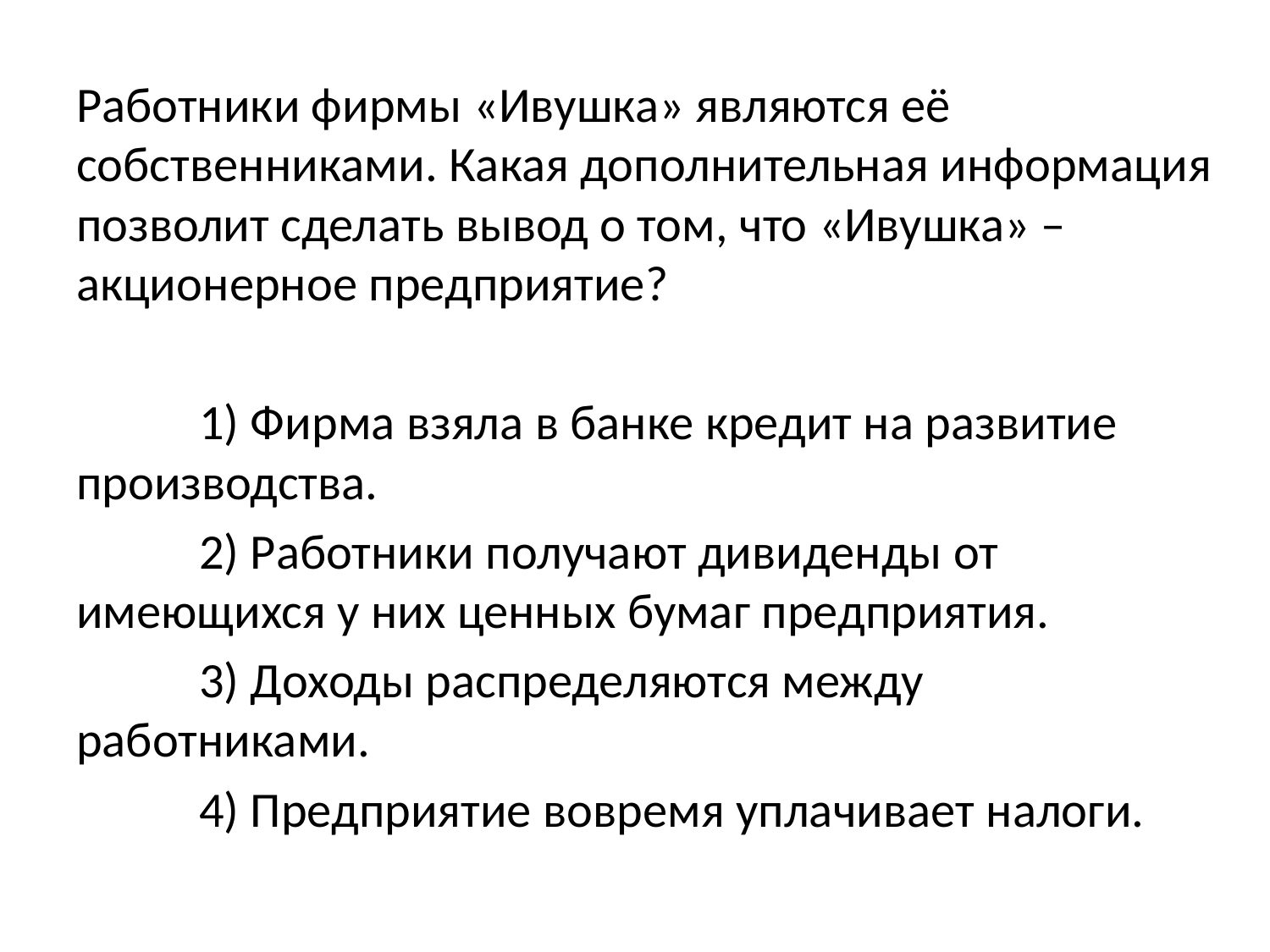

Работники фирмы «Ивушка» являются её собственниками. Какая дополнительная информация позволит сделать вывод о том, что «Ивушка» – акционерное предприятие?

  	 1) Фирма взяла в банке кредит на развитие производства.
  	 2) Работники получают дивиденды от имеющихся у них ценных бумаг предприятия.
  	 3) Доходы распределяются между работниками.
  	 4) Предприятие вовремя уплачивает налоги.